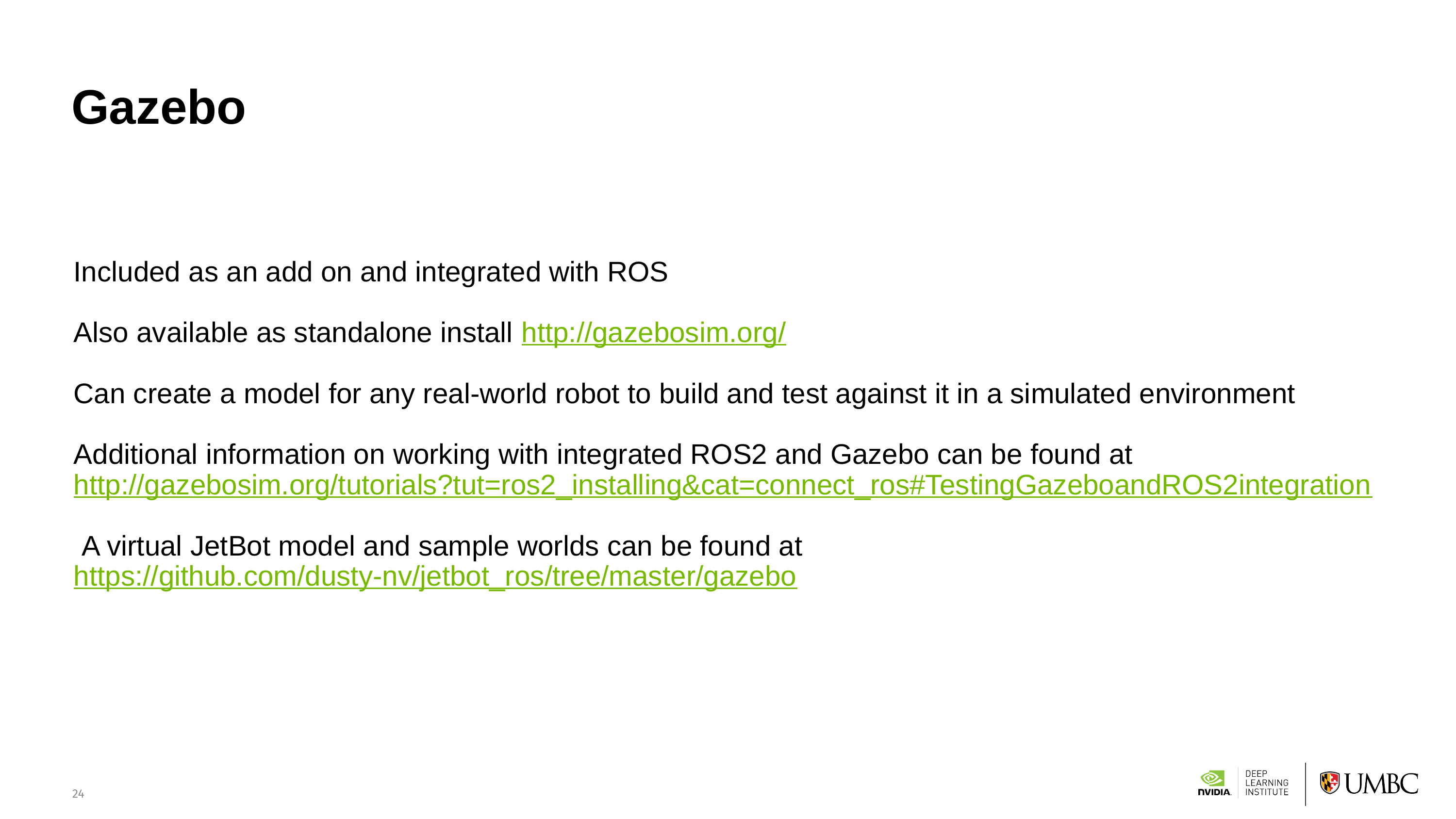

# Gazebo
Included as an add on and integrated with ROS
Also available as standalone install http://gazebosim.org/
Can create a model for any real-world robot to build and test against it in a simulated environment
Additional information on working with integrated ROS2 and Gazebo can be found at http://gazebosim.org/tutorials?tut=ros2_installing&cat=connect_ros#TestingGazeboandROS2integration
 A virtual JetBot model and sample worlds can be found at https://github.com/dusty-nv/jetbot_ros/tree/master/gazebo